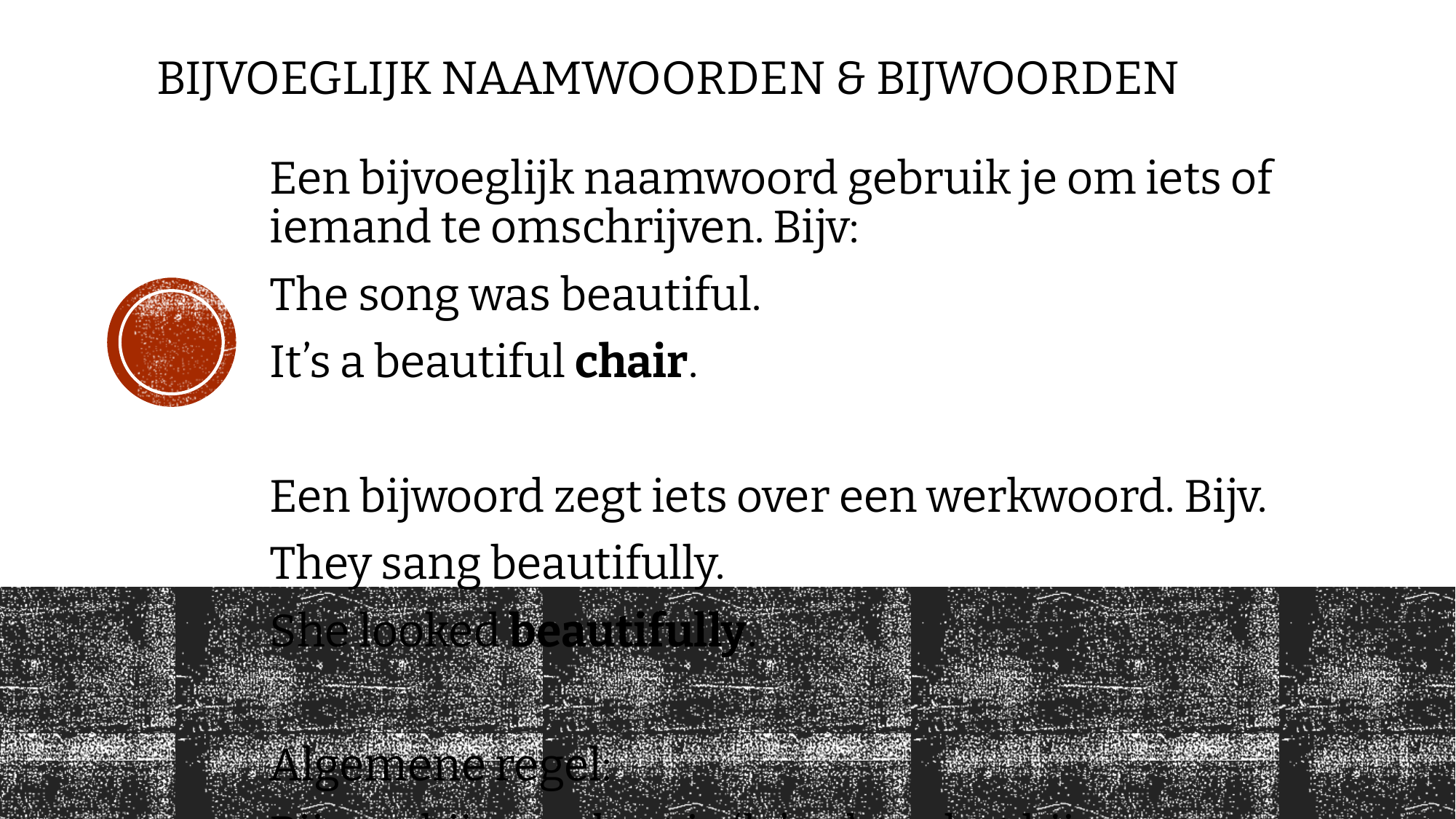

# Bijvoeglijk naamwoorden & bijwoorden
Een bijvoeglijk naamwoord gebruik je om iets of iemand te omschrijven. Bijv:
The song was beautiful.
It’s a beautiful chair.

Een bijwoord zegt iets over een werkwoord. Bijv.
They sang beautifully.
She looked beautifully.

Algemene regel:
Bij een bijwoord zet je ‘ly’ achter het bijv. nw.